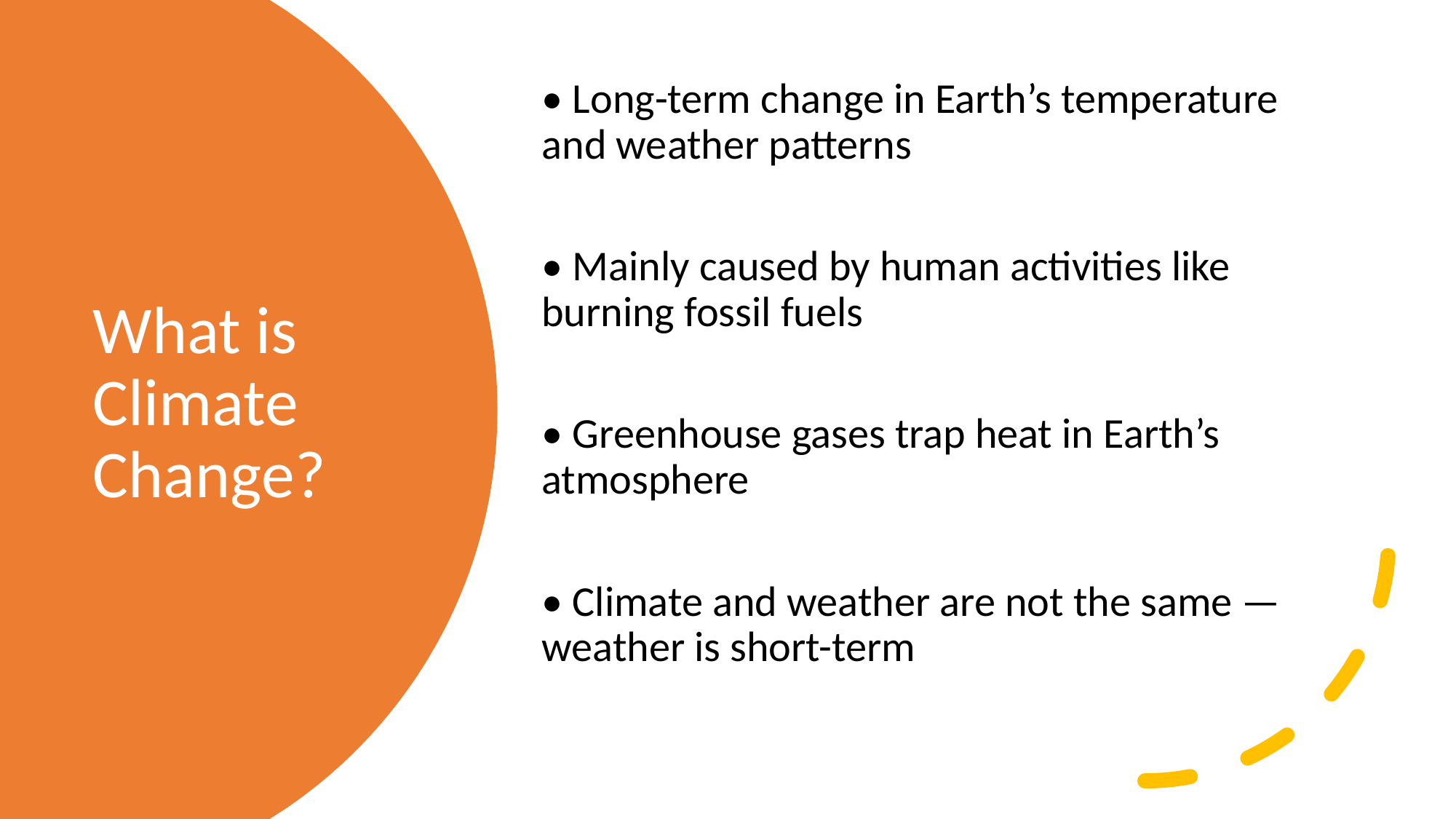

• Long-term change in Earth’s temperature and weather patterns

• Mainly caused by human activities like burning fossil fuels

• Greenhouse gases trap heat in Earth’s atmosphere

• Climate and weather are not the same — weather is short-term

# What is Climate Change?